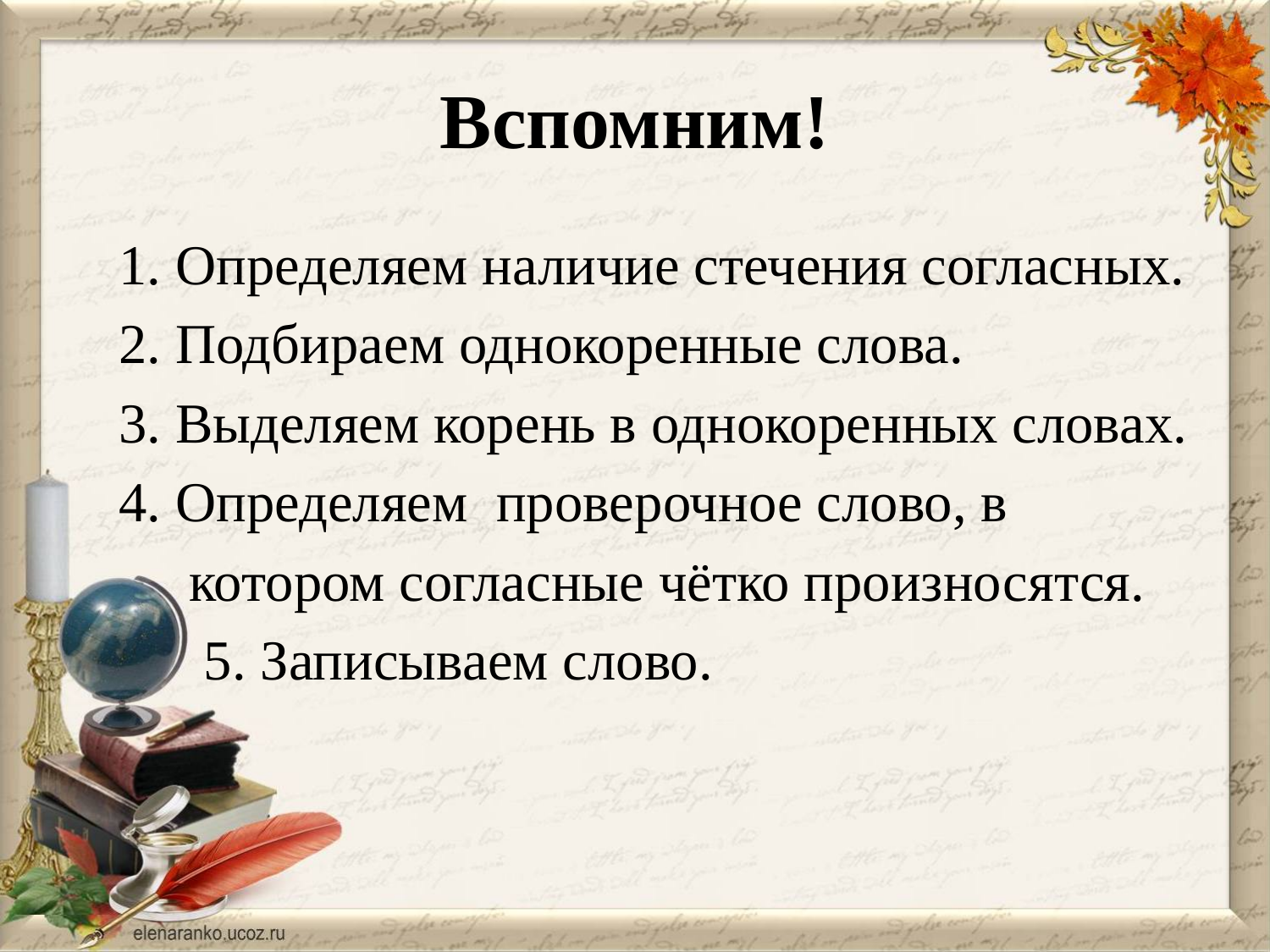

# Вспомним!
   1. Определяем наличие стечения согласных.
   2. Подбираем однокоренные слова.
   3. Выделяем корень в однокоренных словах.
   4. Определяем  проверочное слово, в
        котором согласные чётко произносятся.
         5. Записываем слово.